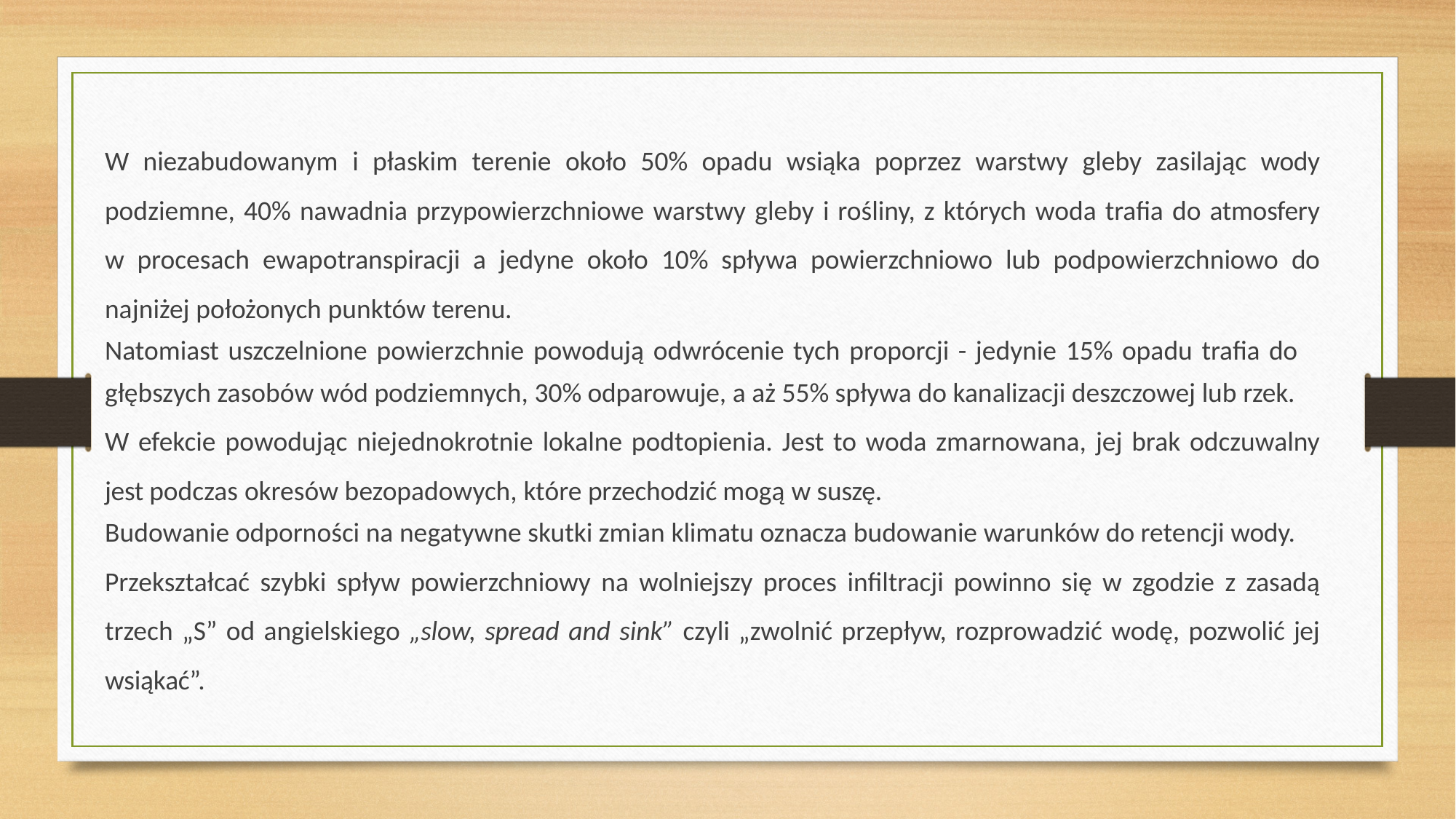

W niezabudowanym i płaskim terenie około 50% opadu wsiąka poprzez warstwy gleby zasilając wody podziemne, 40% nawadnia przypowierzchniowe warstwy gleby i rośliny, z których woda trafia do atmosfery w procesach ewapotranspiracji a jedyne około 10% spływa powierzchniowo lub podpowierzchniowo do najniżej położonych punktów terenu.
Natomiast uszczelnione powierzchnie powodują odwrócenie tych proporcji - jedynie 15% opadu trafia do
głębszych zasobów wód podziemnych, 30% odparowuje, a aż 55% spływa do kanalizacji deszczowej lub rzek.
W efekcie powodując niejednokrotnie lokalne podtopienia. Jest to woda zmarnowana, jej brak odczuwalny jest podczas okresów bezopadowych, które przechodzić mogą w suszę.
Budowanie odporności na negatywne skutki zmian klimatu oznacza budowanie warunków do retencji wody.
Przekształcać szybki spływ powierzchniowy na wolniejszy proces infiltracji powinno się w zgodzie z zasadą trzech „S” od angielskiego „slow, spread and sink” czyli „zwolnić przepływ, rozprowadzić wodę, pozwolić jej wsiąkać”.